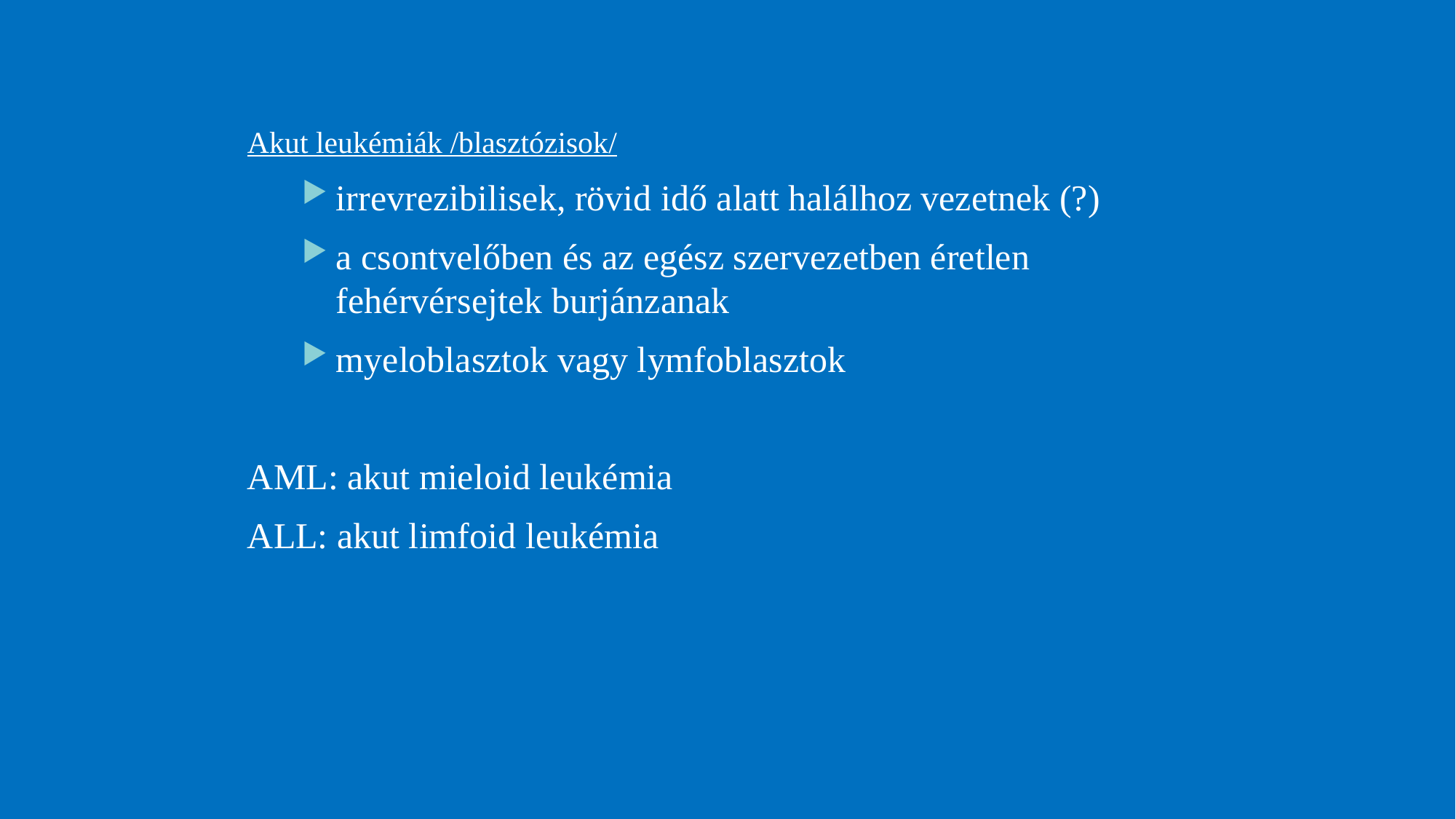

Akut leukémiák /blasztózisok/
irrevrezibilisek, rövid idő alatt halálhoz vezetnek (?)
a csontvelőben és az egész szervezetben éretlen fehérvérsejtek burjánzanak
myeloblasztok vagy lymfoblasztok

AML: akut mieloid leukémia
ALL: akut limfoid leukémia